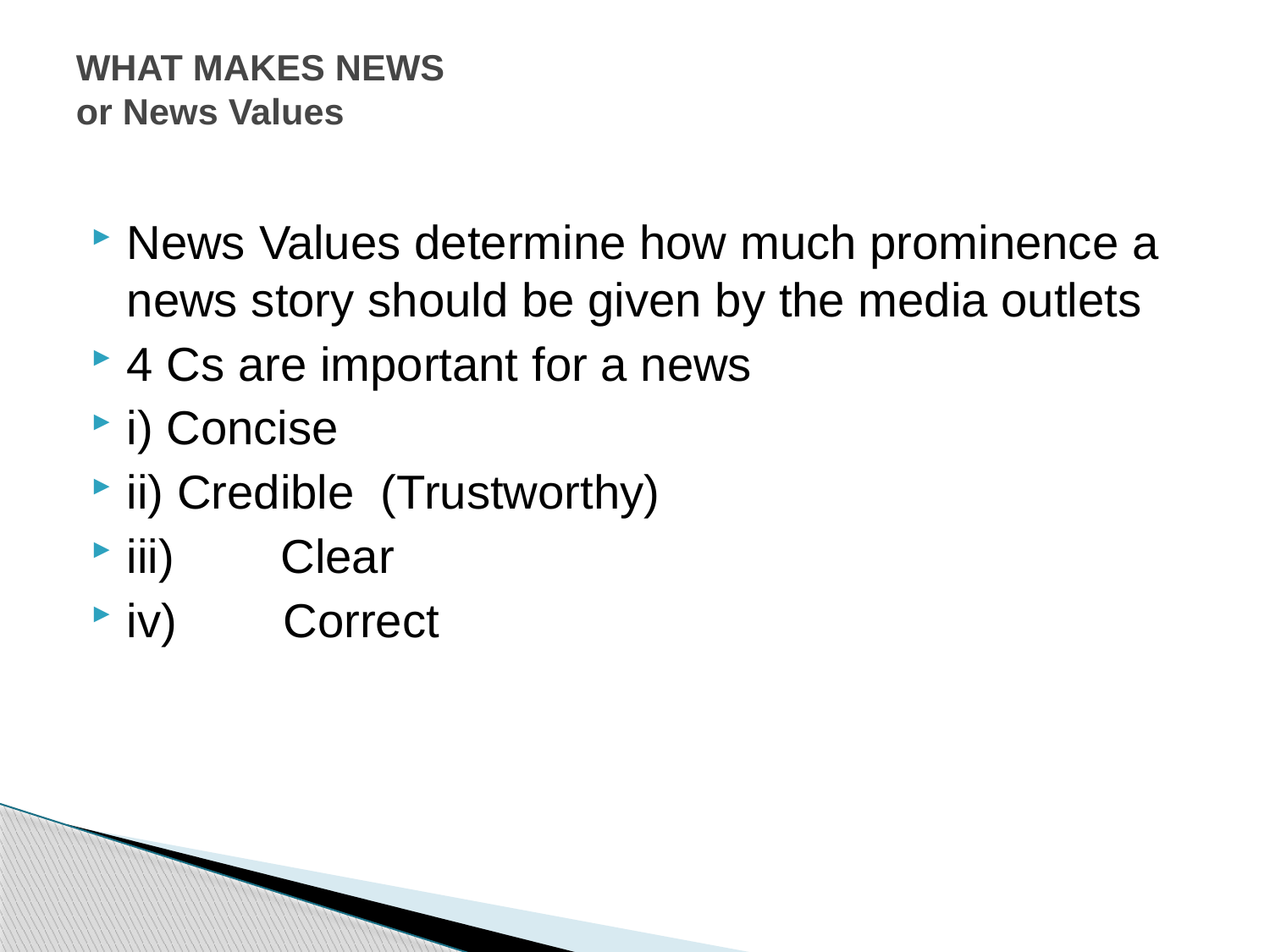

# WHAT MAKES NEWS or News Values
News Values determine how much prominence a news story should be given by the media outlets
4 Cs are important for a news
i) Concise
ii) Credible  (Trustworthy)
iii)        Clear
iv)        Correct